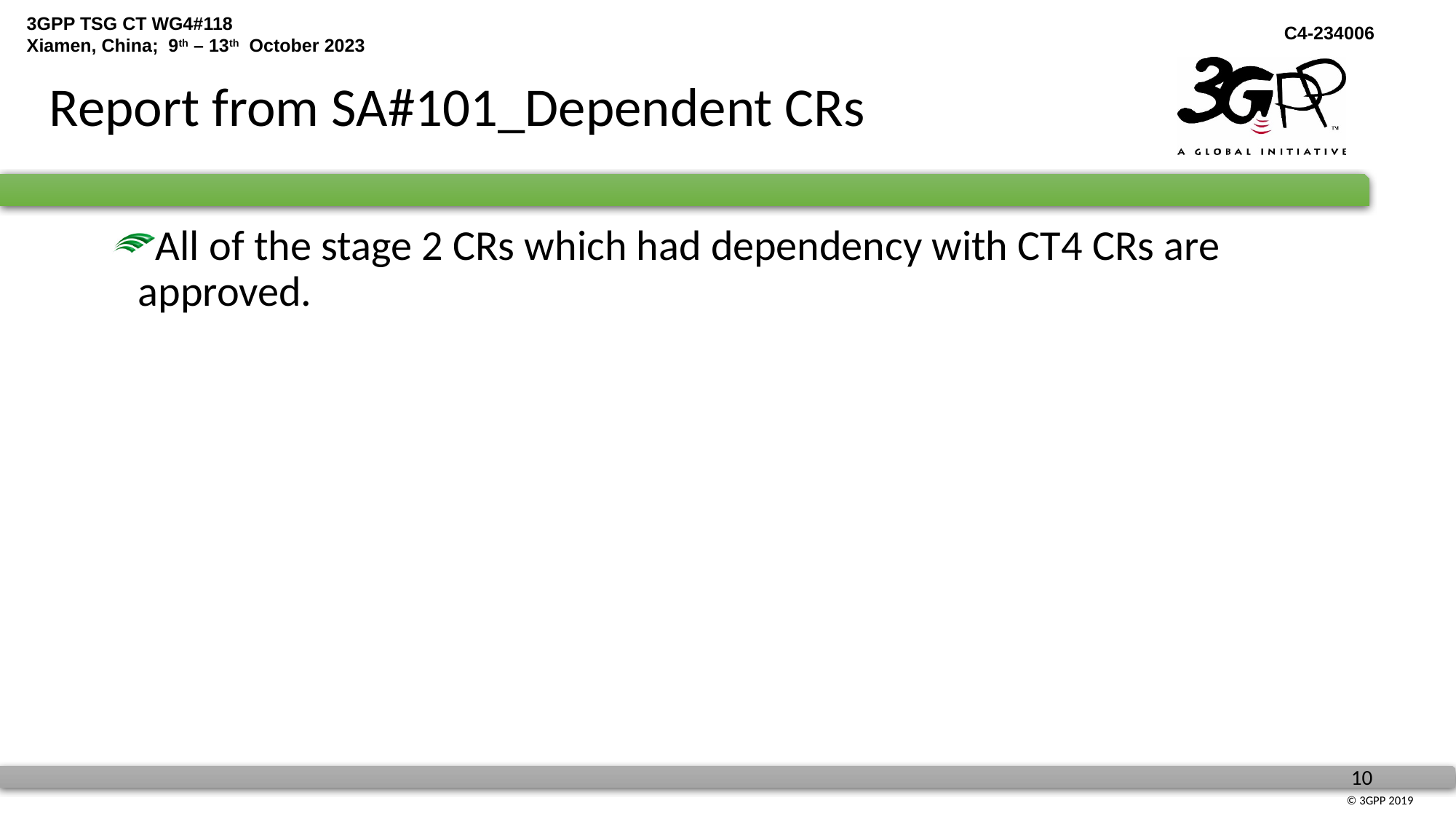

# Report from SA#101_Dependent CRs
All of the stage 2 CRs which had dependency with CT4 CRs are approved.